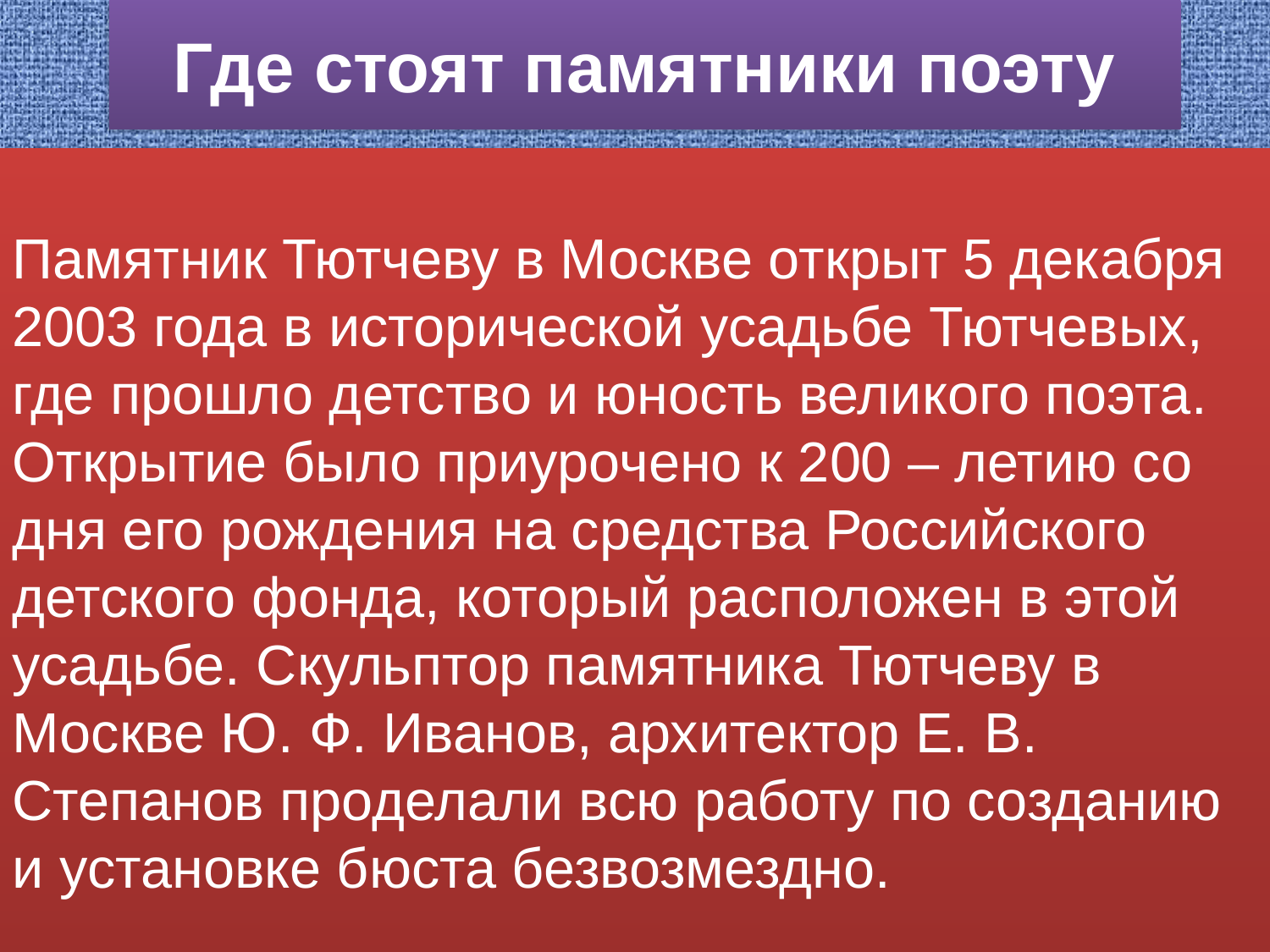

Где стоят памятники поэту

Памятник Тютчеву в Москве открыт 5 декабря 2003 года в исторической усадьбе Тютчевых, где прошло детство и юность великого поэта. Открытие было приурочено к 200 – летию со дня его рождения на средства Российского детского фонда, который расположен в этой усадьбе. Скульптор памятника Тютчеву в Москве Ю. Ф. Иванов, архитектор Е. В. Степанов проделали всю работу по созданию и установке бюста безвозмездно.